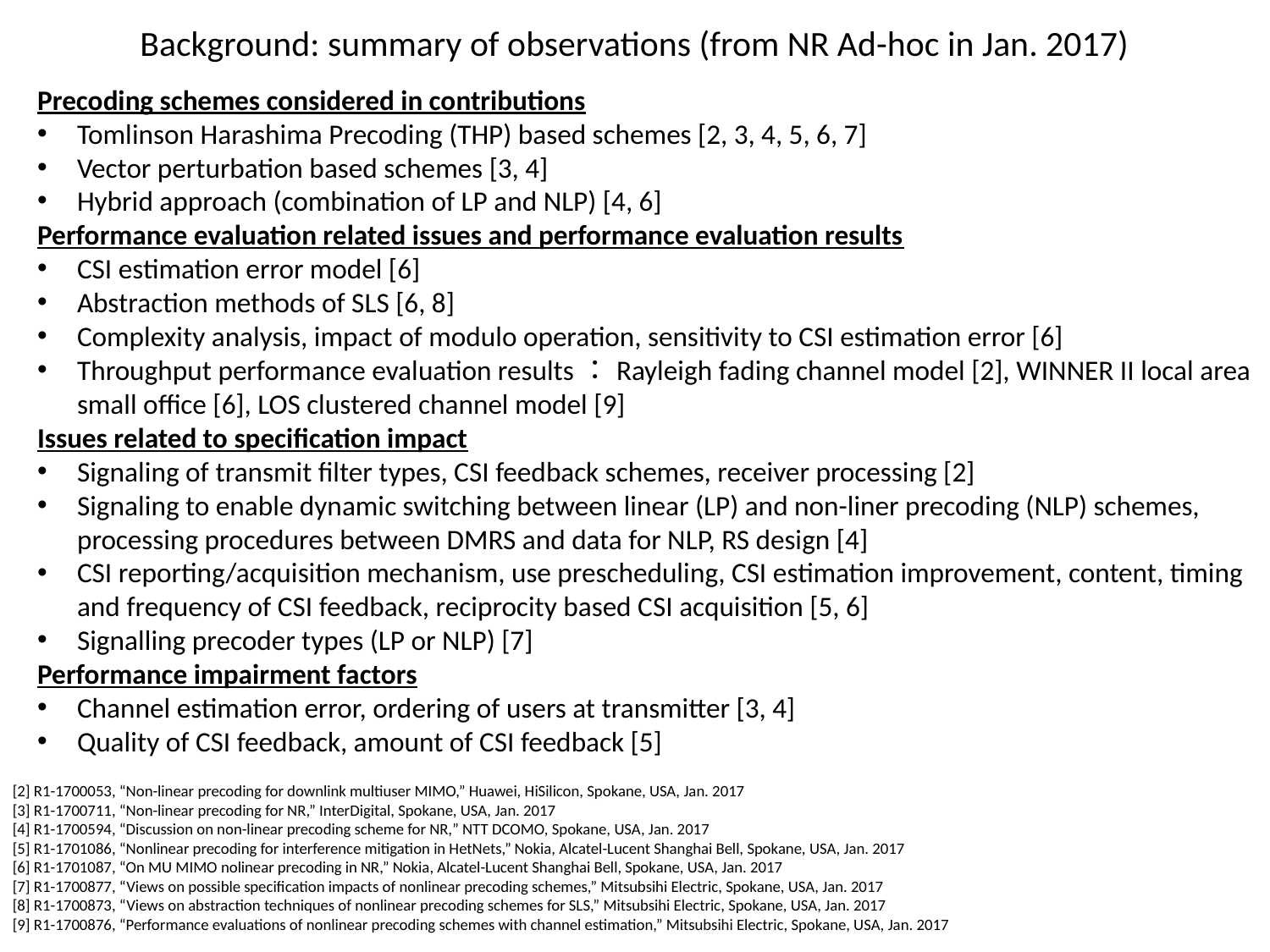

# Background: summary of observations (from NR Ad-hoc in Jan. 2017)
Precoding schemes considered in contributions
Tomlinson Harashima Precoding (THP) based schemes [2, 3, 4, 5, 6, 7]
Vector perturbation based schemes [3, 4]
Hybrid approach (combination of LP and NLP) [4, 6]
Performance evaluation related issues and performance evaluation results
CSI estimation error model [6]
Abstraction methods of SLS [6, 8]
Complexity analysis, impact of modulo operation, sensitivity to CSI estimation error [6]
Throughput performance evaluation results：Rayleigh fading channel model [2], WINNER II local area small office [6], LOS clustered channel model [9]
Issues related to specification impact
Signaling of transmit filter types, CSI feedback schemes, receiver processing [2]
Signaling to enable dynamic switching between linear (LP) and non-liner precoding (NLP) schemes, processing procedures between DMRS and data for NLP, RS design [4]
CSI reporting/acquisition mechanism, use prescheduling, CSI estimation improvement, content, timing and frequency of CSI feedback, reciprocity based CSI acquisition [5, 6]
Signalling precoder types (LP or NLP) [7]
Performance impairment factors
Channel estimation error, ordering of users at transmitter [3, 4]
Quality of CSI feedback, amount of CSI feedback [5]
[2] R1-1700053, “Non-linear precoding for downlink multiuser MIMO,” Huawei, HiSilicon, Spokane, USA, Jan. 2017
[3] R1-1700711, “Non-linear precoding for NR,” InterDigital, Spokane, USA, Jan. 2017
[4] R1-1700594, “Discussion on non-linear precoding scheme for NR,” NTT DCOMO, Spokane, USA, Jan. 2017
[5] R1-1701086, “Nonlinear precoding for interference mitigation in HetNets,” Nokia, Alcatel-Lucent Shanghai Bell, Spokane, USA, Jan. 2017
[6] R1-1701087, “On MU MIMO nolinear precoding in NR,” Nokia, Alcatel-Lucent Shanghai Bell, Spokane, USA, Jan. 2017
[7] R1-1700877, “Views on possible specification impacts of nonlinear precoding schemes,” Mitsubsihi Electric, Spokane, USA, Jan. 2017
[8] R1-1700873, “Views on abstraction techniques of nonlinear precoding schemes for SLS,” Mitsubsihi Electric, Spokane, USA, Jan. 2017
[9] R1-1700876, “Performance evaluations of nonlinear precoding schemes with channel estimation,” Mitsubsihi Electric, Spokane, USA, Jan. 2017